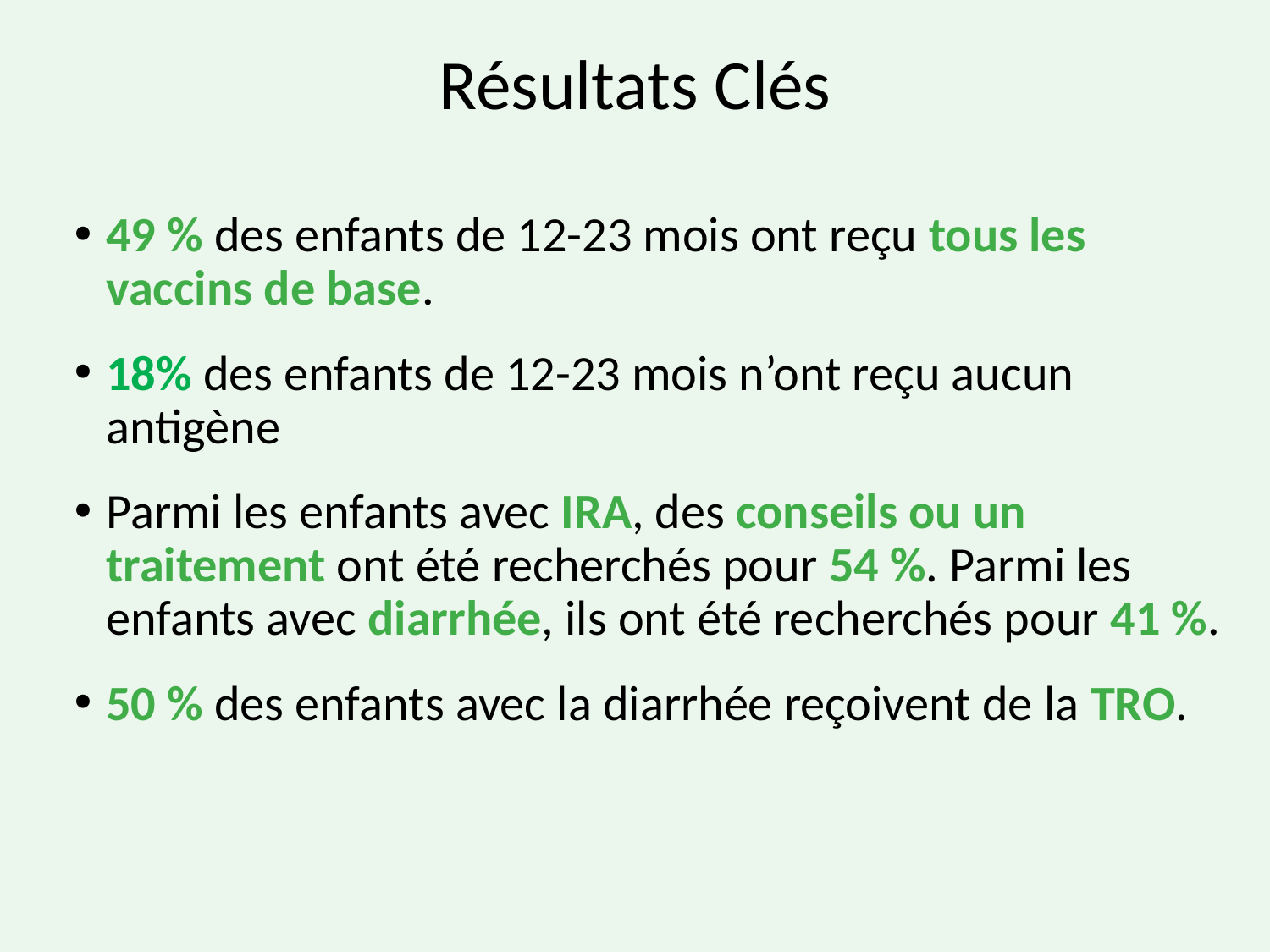

# Résultats Clés
49 % des enfants de 12-23 mois ont reçu tous les vaccins de base.
18% des enfants de 12-23 mois n’ont reçu aucun antigène
Parmi les enfants avec IRA, des conseils ou un traitement ont été recherchés pour 54 %. Parmi les enfants avec diarrhée, ils ont été recherchés pour 41 %.
50 % des enfants avec la diarrhée reçoivent de la TRO.